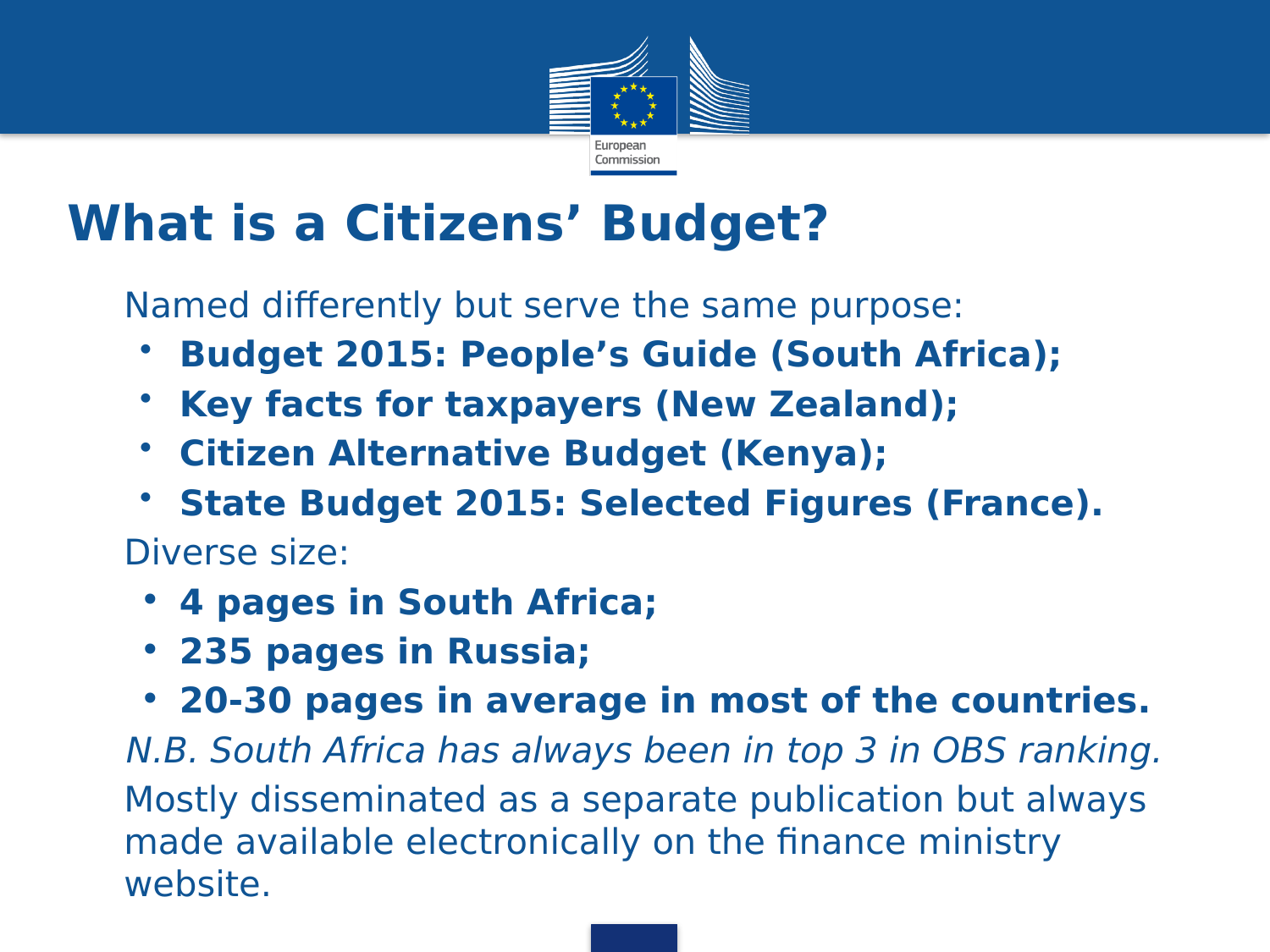

What is a Citizens’ Budget?
Named differently but serve the same purpose:
Budget 2015: People’s Guide (South Africa);
Key facts for taxpayers (New Zealand);
Citizen Alternative Budget (Kenya);
State Budget 2015: Selected Figures (France).
Diverse size:
4 pages in South Africa;
235 pages in Russia;
20-30 pages in average in most of the countries.
N.B. South Africa has always been in top 3 in OBS ranking.
Mostly disseminated as a separate publication but always made available electronically on the finance ministry website.